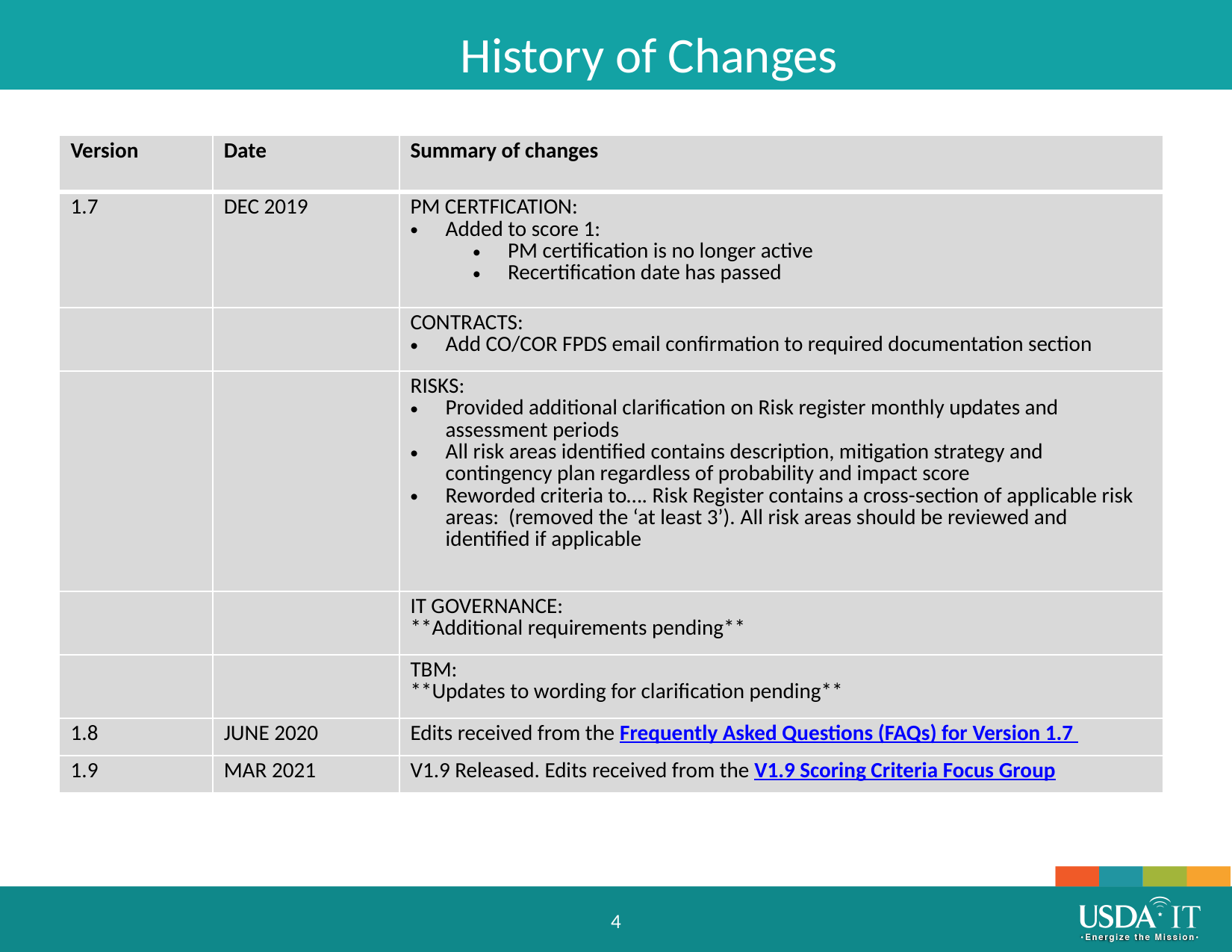

History of Changes
| Version | Date | Summary of changes |
| --- | --- | --- |
| 1.7 | DEC 2019 | PM CERTFICATION: Added to score 1: PM certification is no longer active Recertification date has passed |
|  |  | CONTRACTS: Add CO/COR FPDS email confirmation to required documentation section |
|  |  | RISKS: Provided additional clarification on Risk register monthly updates and assessment periods All risk areas identified contains description, mitigation strategy and contingency plan regardless of probability and impact score Reworded criteria to…. Risk Register contains a cross-section of applicable risk areas: (removed the ‘at least 3’). All risk areas should be reviewed and identified if applicable |
|  |  | IT GOVERNANCE: \*\*Additional requirements pending\*\* |
|  |  | TBM: \*\*Updates to wording for clarification pending\*\* |
| 1.8 | JUNE 2020 | Edits received from the Frequently Asked Questions (FAQs) for Version 1.7 |
| 1.9 | MAR 2021 | V1.9 Released. Edits received from the V1.9 Scoring Criteria Focus Group |
4